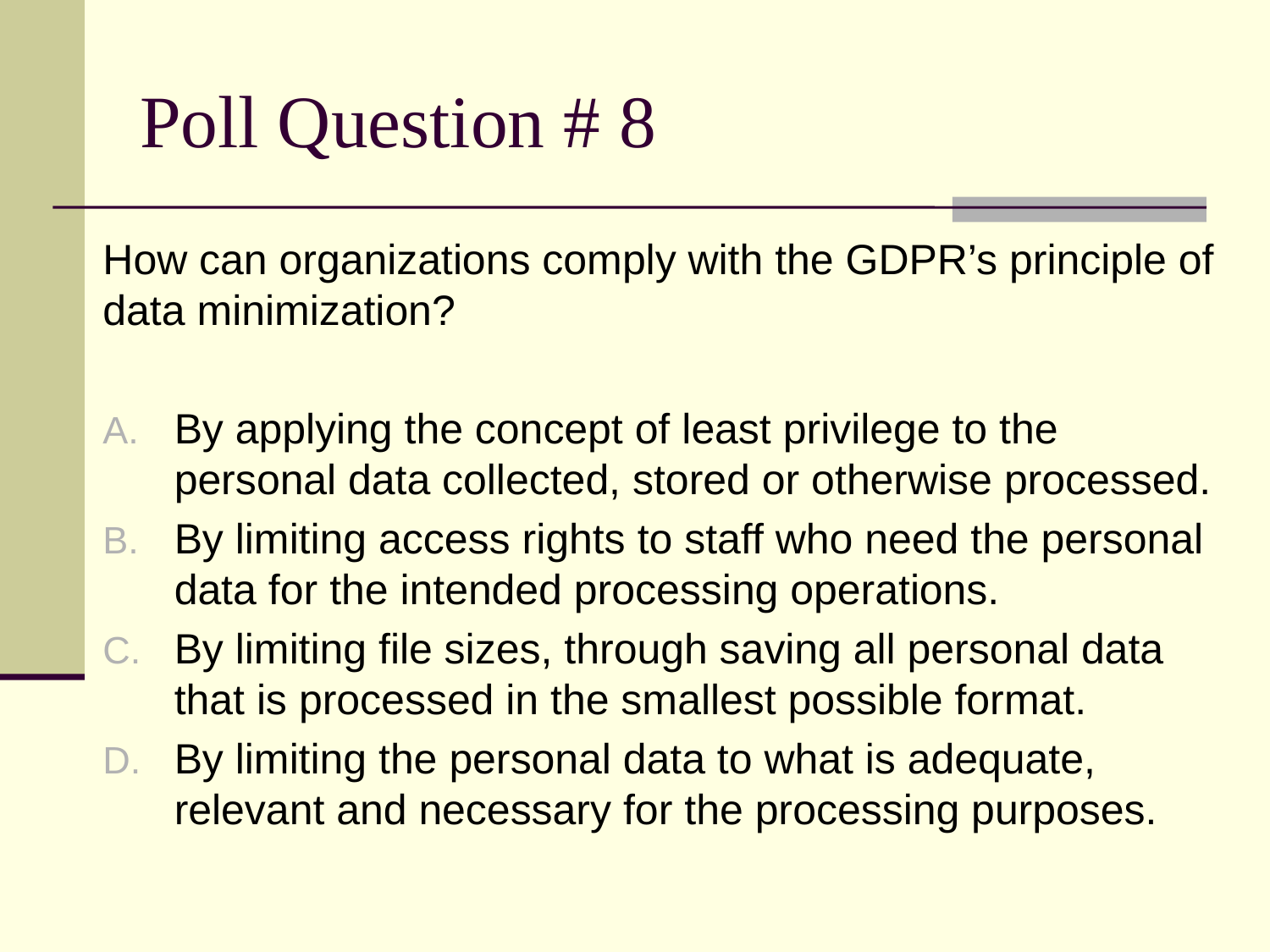

# Poll Question # 8
How can organizations comply with the GDPR’s principle of data minimization?

By applying the concept of least privilege to the personal data collected, stored or otherwise processed.
By limiting access rights to staff who need the personal data for the intended processing operations.
By limiting file sizes, through saving all personal data that is processed in the smallest possible format.
By limiting the personal data to what is adequate, relevant and necessary for the processing purposes.